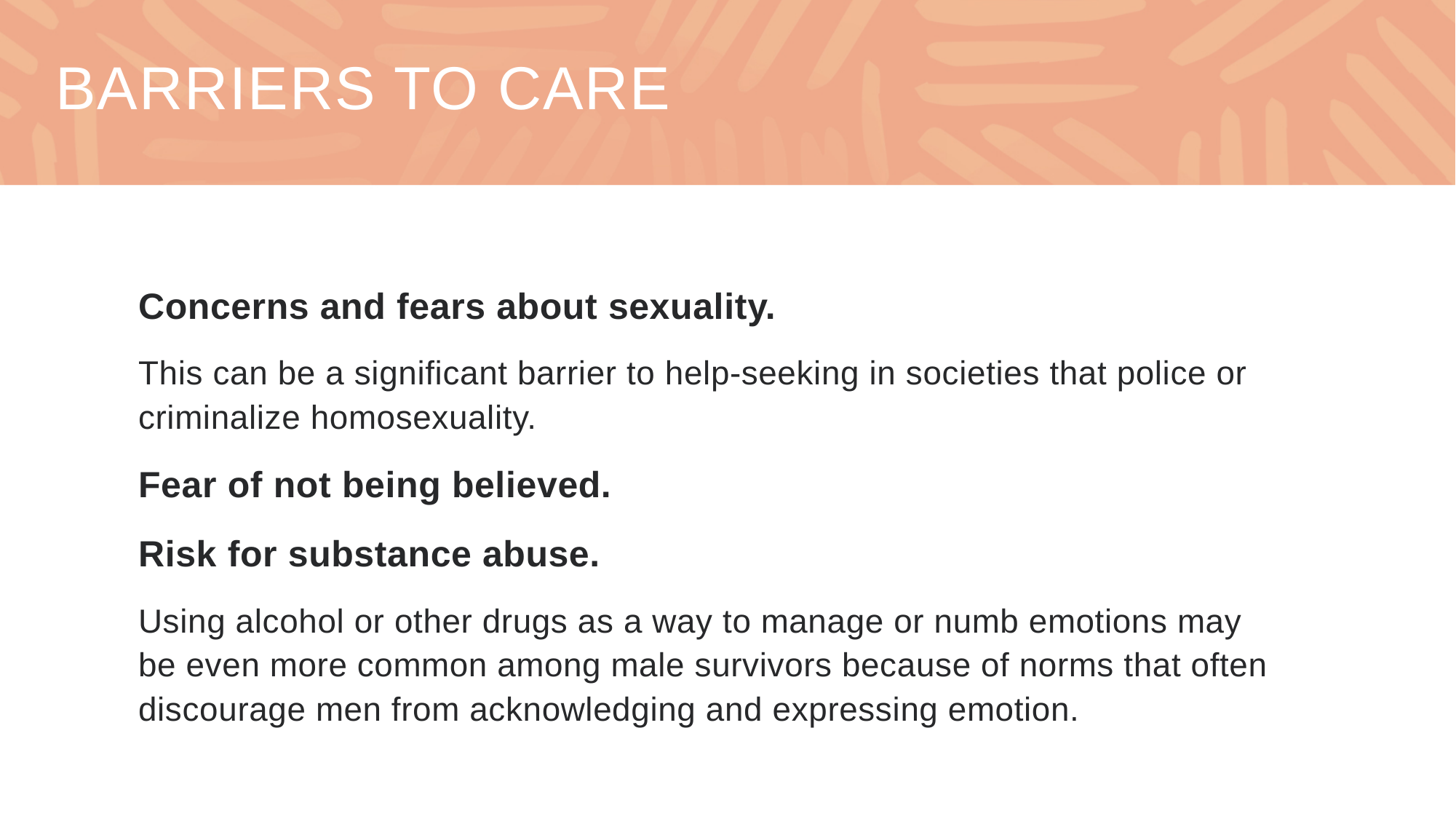

# Barriers to care
Concerns and fears about sexuality.
This can be a significant barrier to help-seeking in societies that police or criminalize homosexuality.
Fear of not being believed.
Risk for substance abuse.
Using alcohol or other drugs as a way to manage or numb emotions may be even more common among male survivors because of norms that often discourage men from acknowledging and expressing emotion.